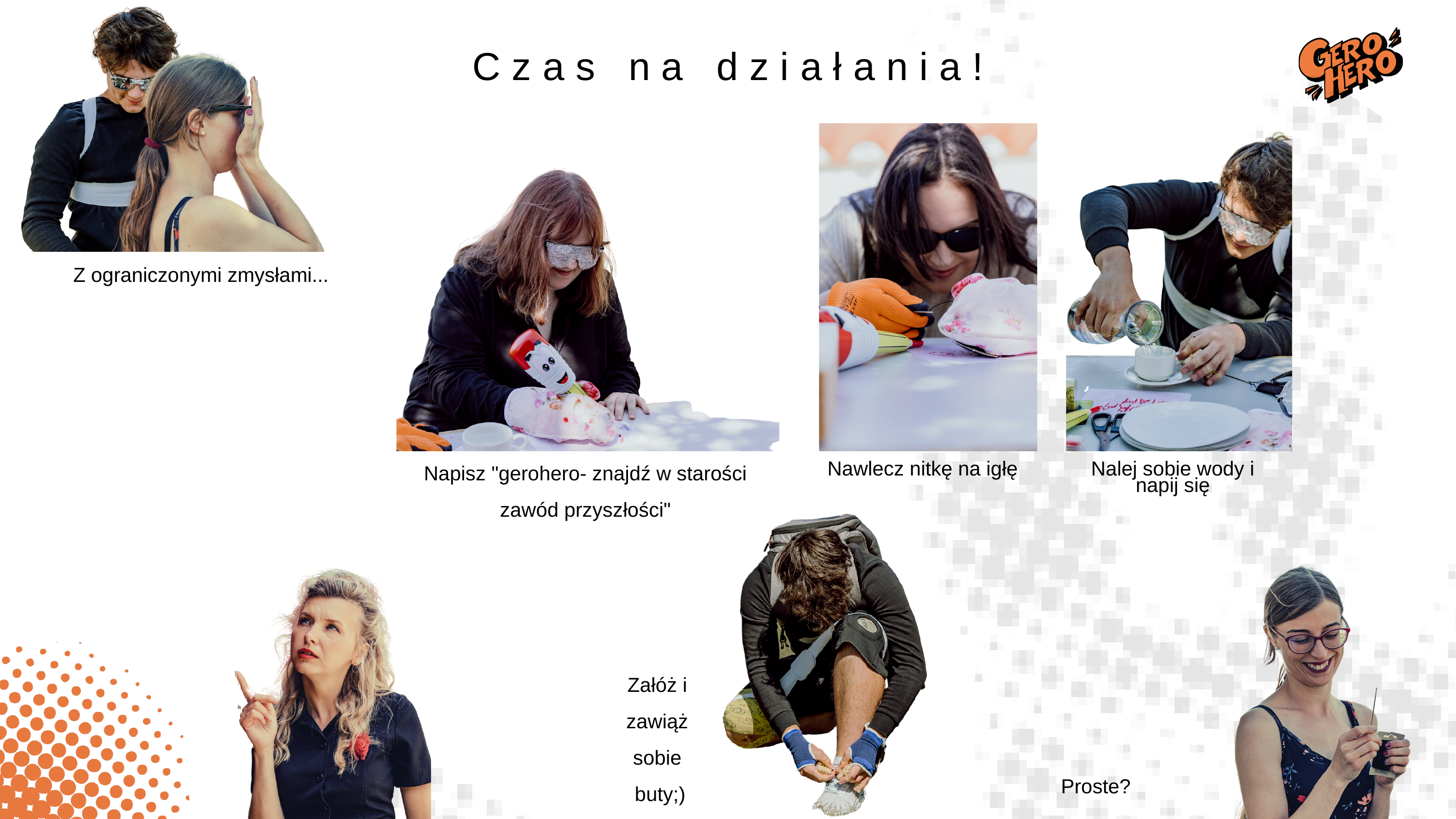

Czas na działania!

Z ograniczonymi zmysłami...

Napisz "gerohero- znajdź w starości zawód przyszłości"
Nawlecz nitkę na igłę
Nalej sobie wody i napij się

Załóż i
 zawiąż
sobie
 buty;)
Proste?